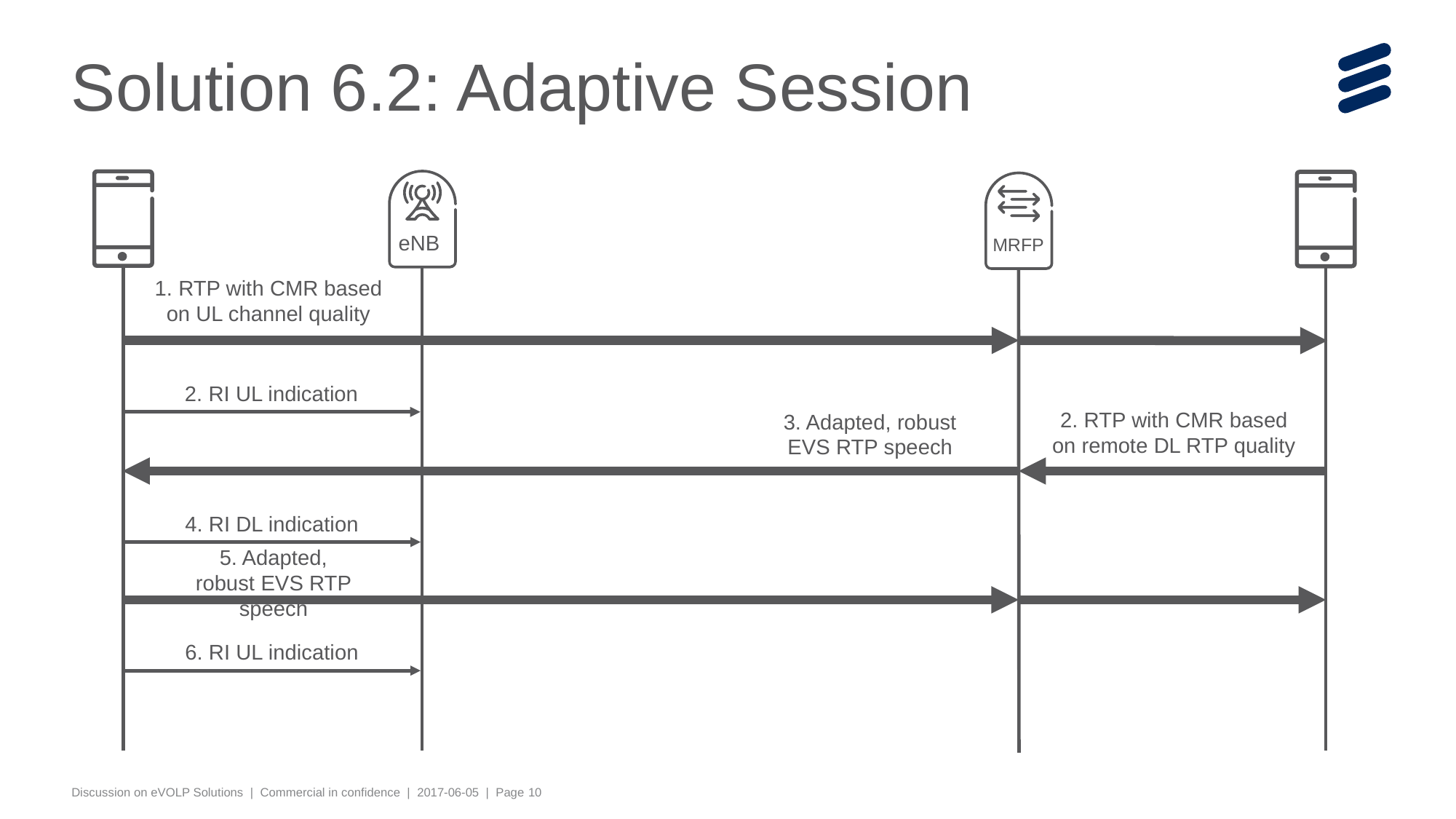

# Solution 6.2: Adaptive Session

eNB

MRFP
1. RTP with CMR based
on UL channel quality
2. RI UL indication
2. RTP with CMR based
on remote DL RTP quality
3. Adapted, robust EVS RTP speech
4. RI DL indication
5. Adapted, robust EVS RTP speech
6. RI UL indication